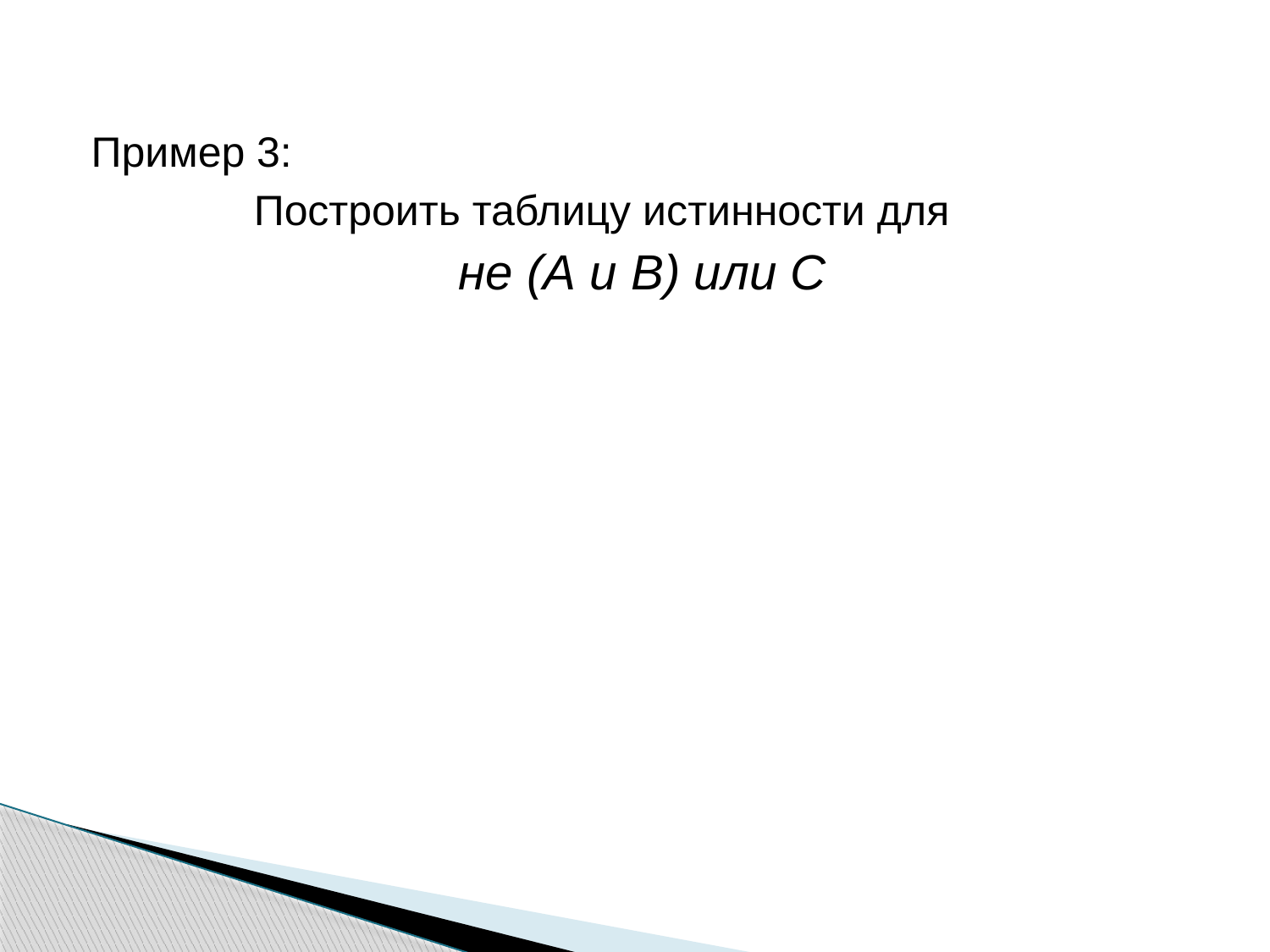

Пример 3:
		Построить таблицу истинности для
не (А и В) или С